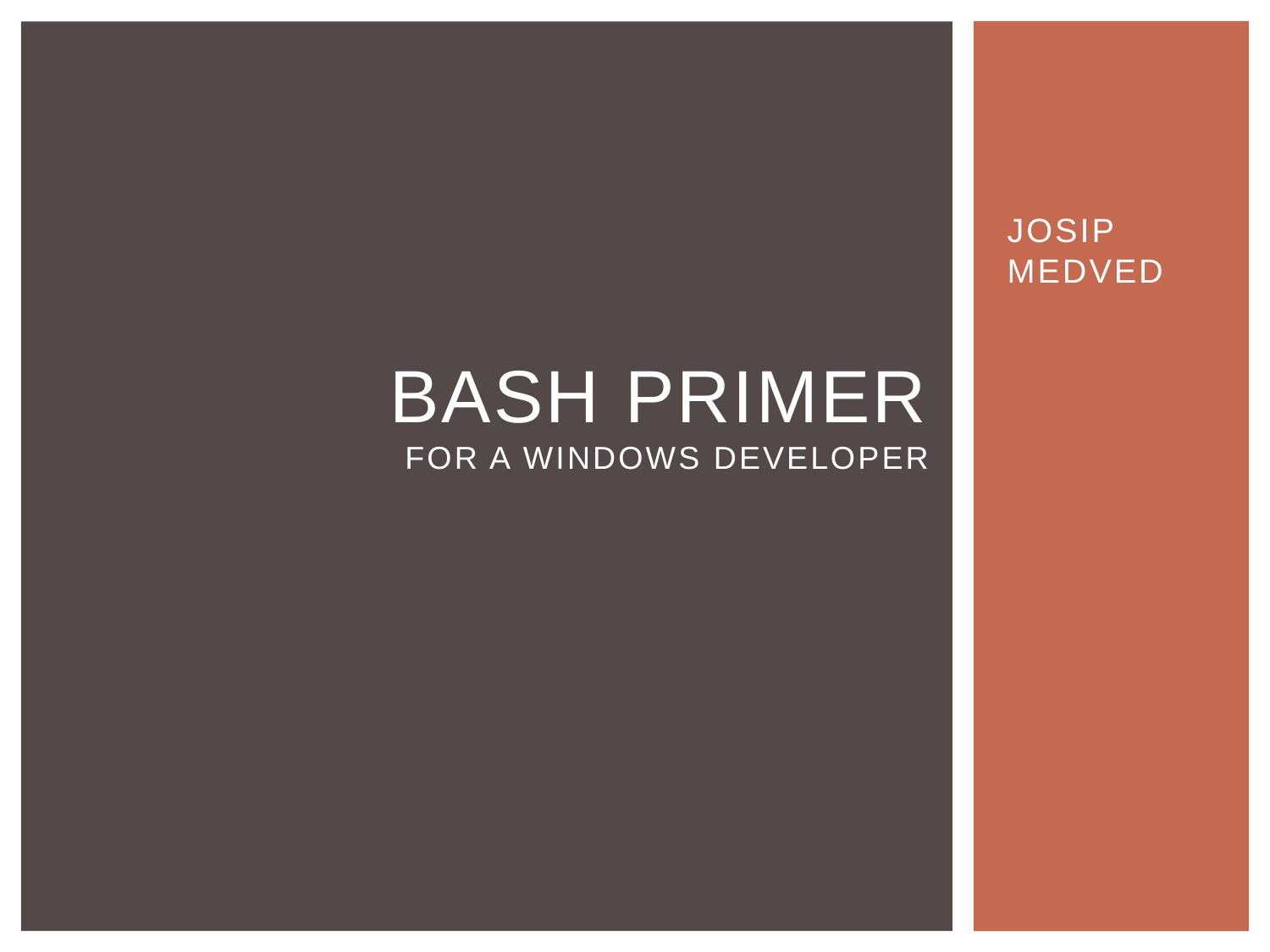

Josip Medved
# Bash Primer For a Windows Developer